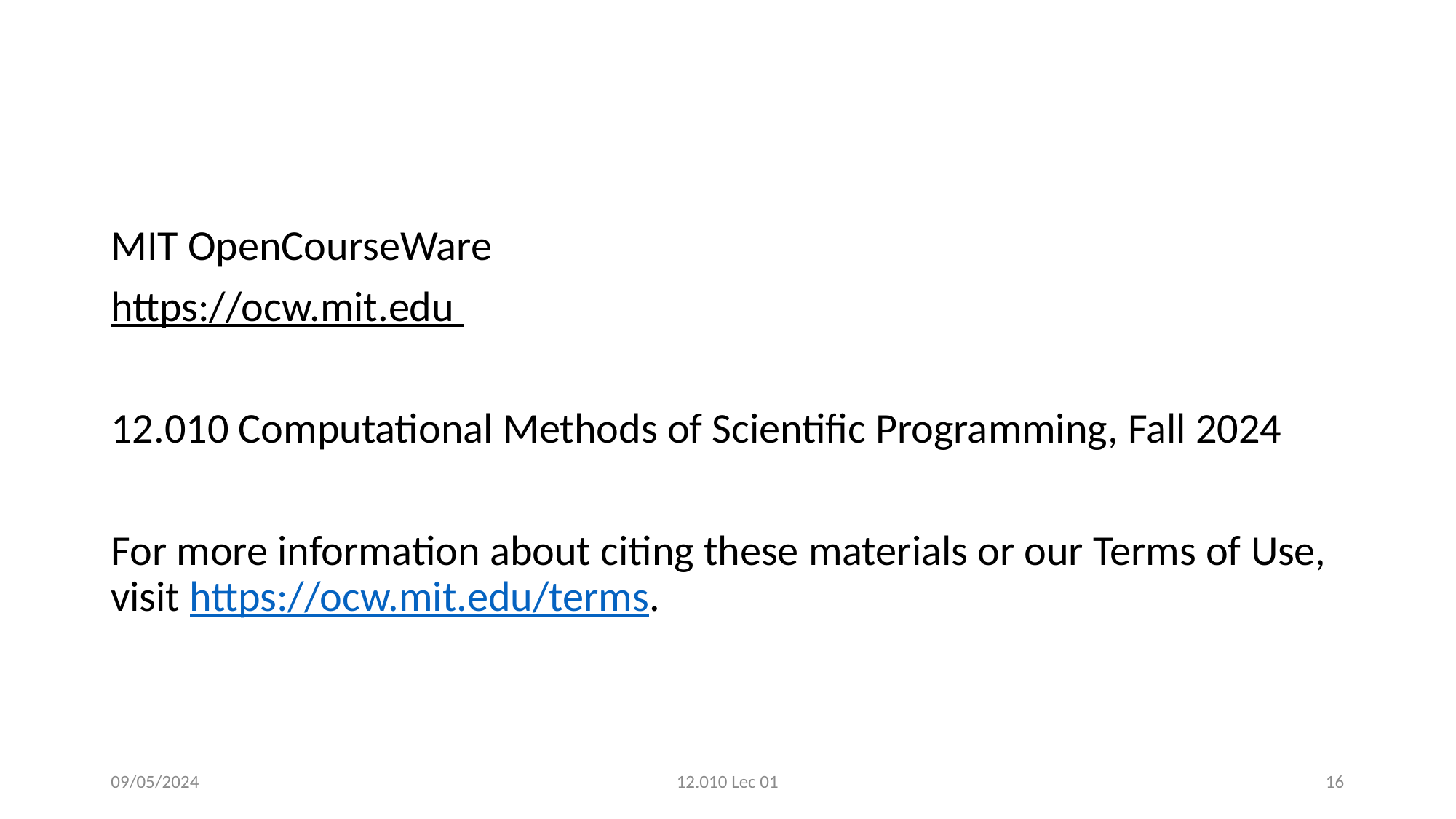

#
MIT OpenCourseWare
https://ocw.mit.edu

12.010 Computational Methods of Scientific Programming, Fall 2024

For more information about citing these materials or our Terms of Use, visit https://ocw.mit.edu/terms.
09/05/2024
12.010 Lec 01
16